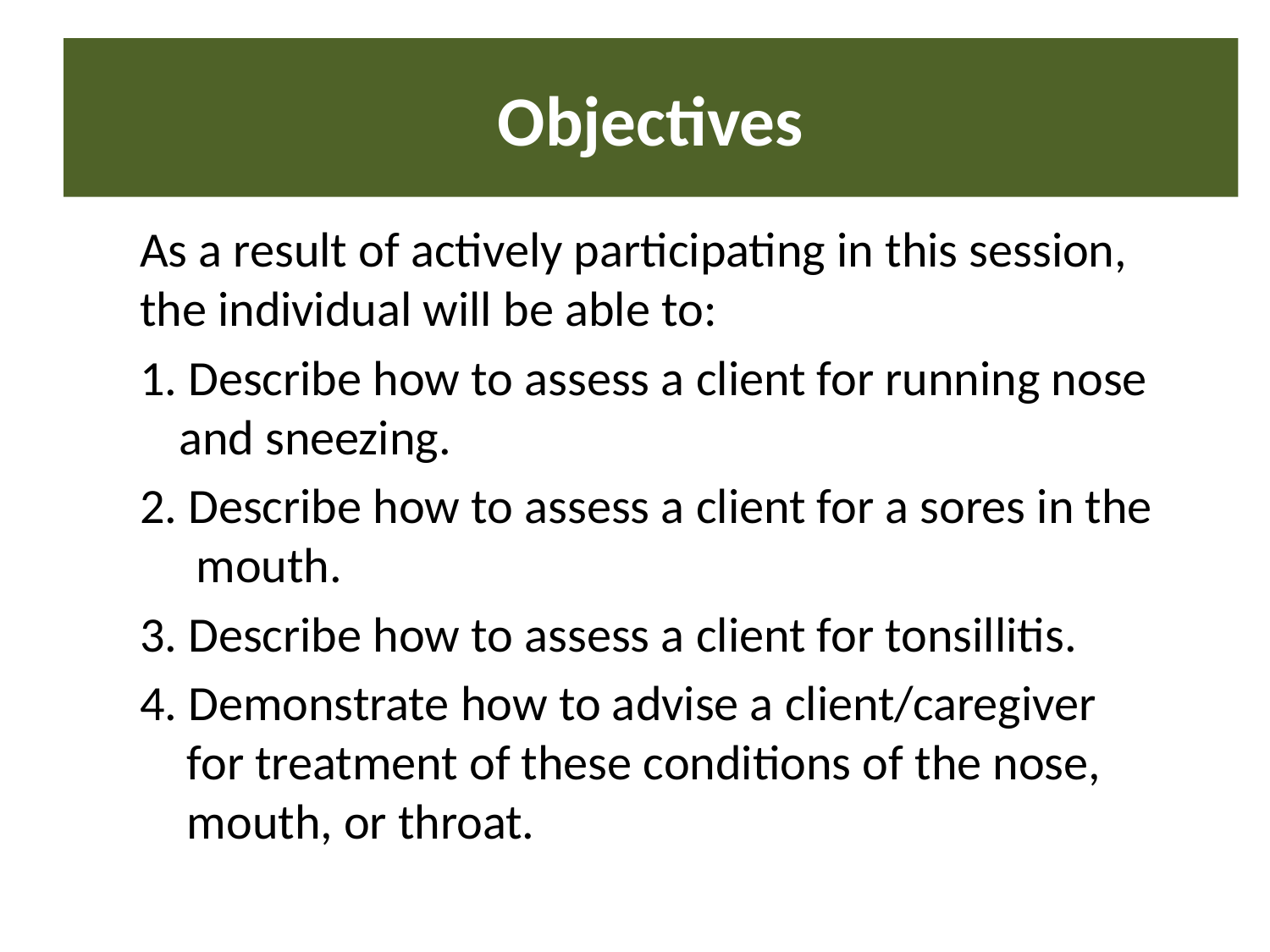

# Objectives
As a result of actively participating in this session, the individual will be able to:
1. Describe how to assess a client for running nose and sneezing.
2. Describe how to assess a client for a sores in the mouth.
3. Describe how to assess a client for tonsillitis.
4. Demonstrate how to advise a client/caregiver for treatment of these conditions of the nose, mouth, or throat.